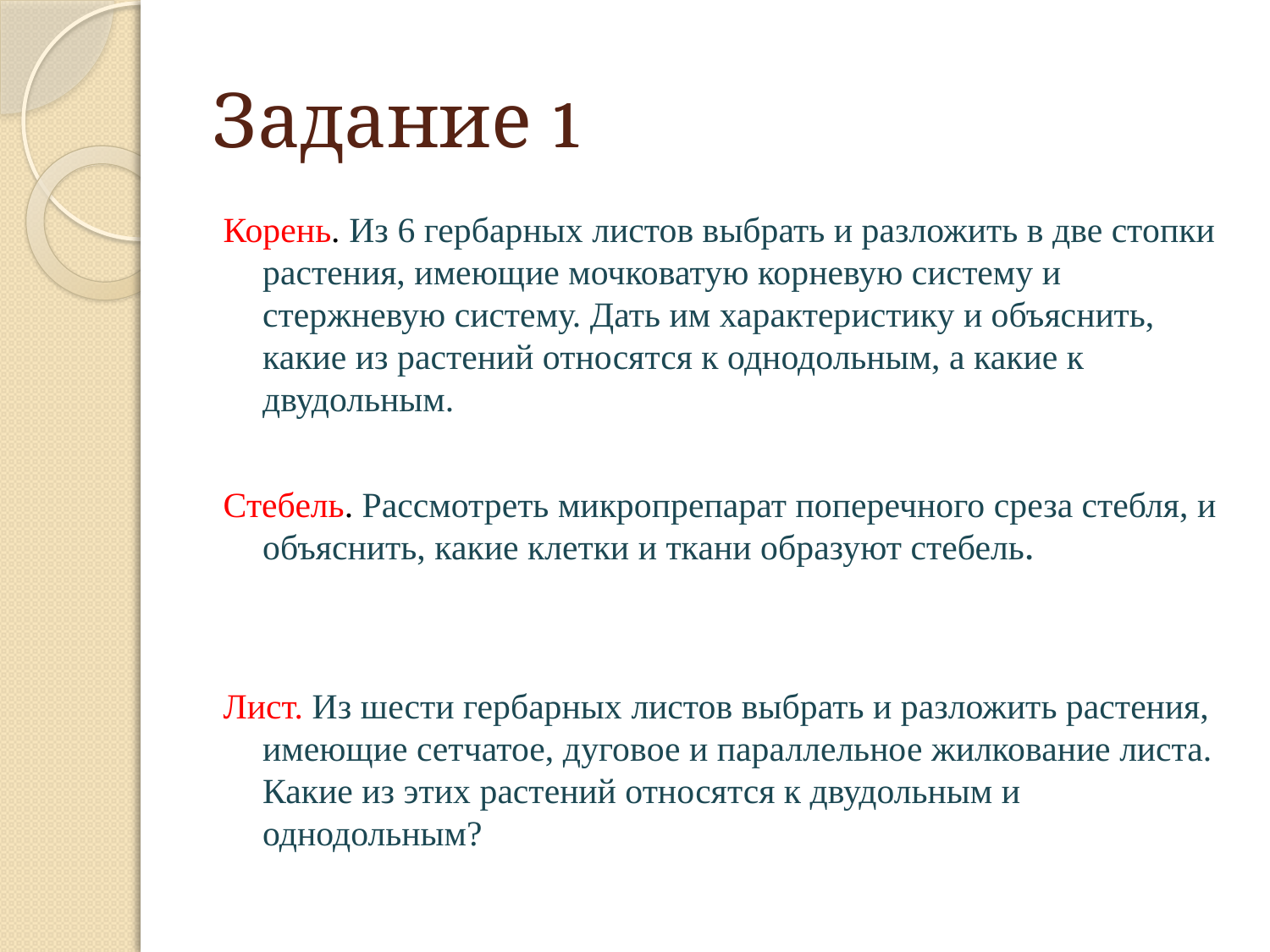

# Задание 1
Корень. Из 6 гербарных листов выбрать и разложить в две стопки растения, имеющие мочковатую корневую систему и стержневую систему. Дать им характеристику и объяснить, какие из растений относятся к однодольным, а какие к двудольным.

Стебель. Рассмотреть микропрепарат поперечного среза стебля, и объяснить, какие клетки и ткани образуют стебель.

Лист. Из шести гербарных листов выбрать и разложить растения, имеющие сетчатое, дуговое и параллельное жилкование листа. Какие из этих растений относятся к двудольным и однодольным?